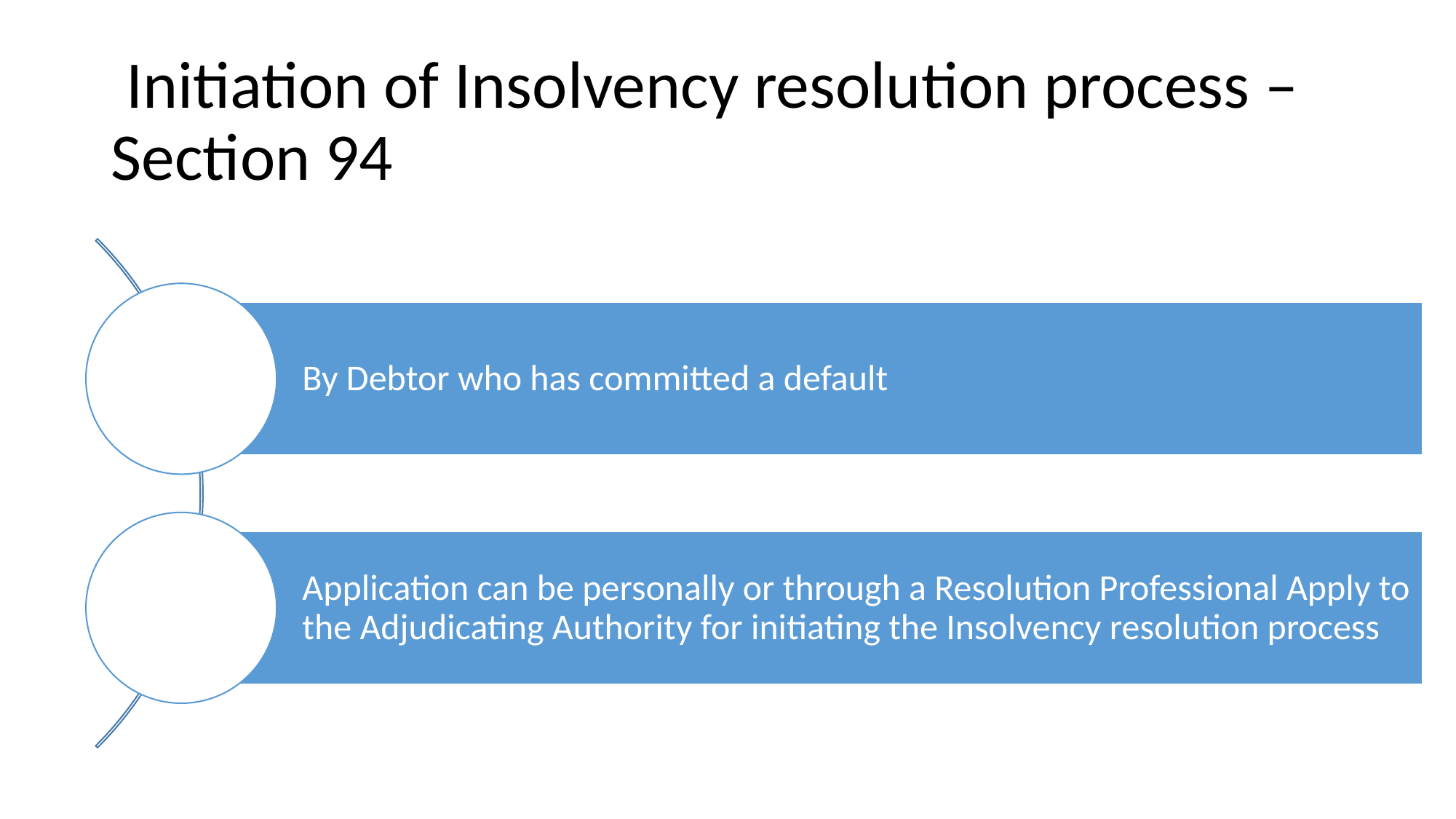

# Initiation of Insolvency resolution process – Section 94
By Debtor who has committed a default
Application can be personally or through a Resolution Professional Apply to the Adjudicating Authority for initiating the Insolvency resolution process